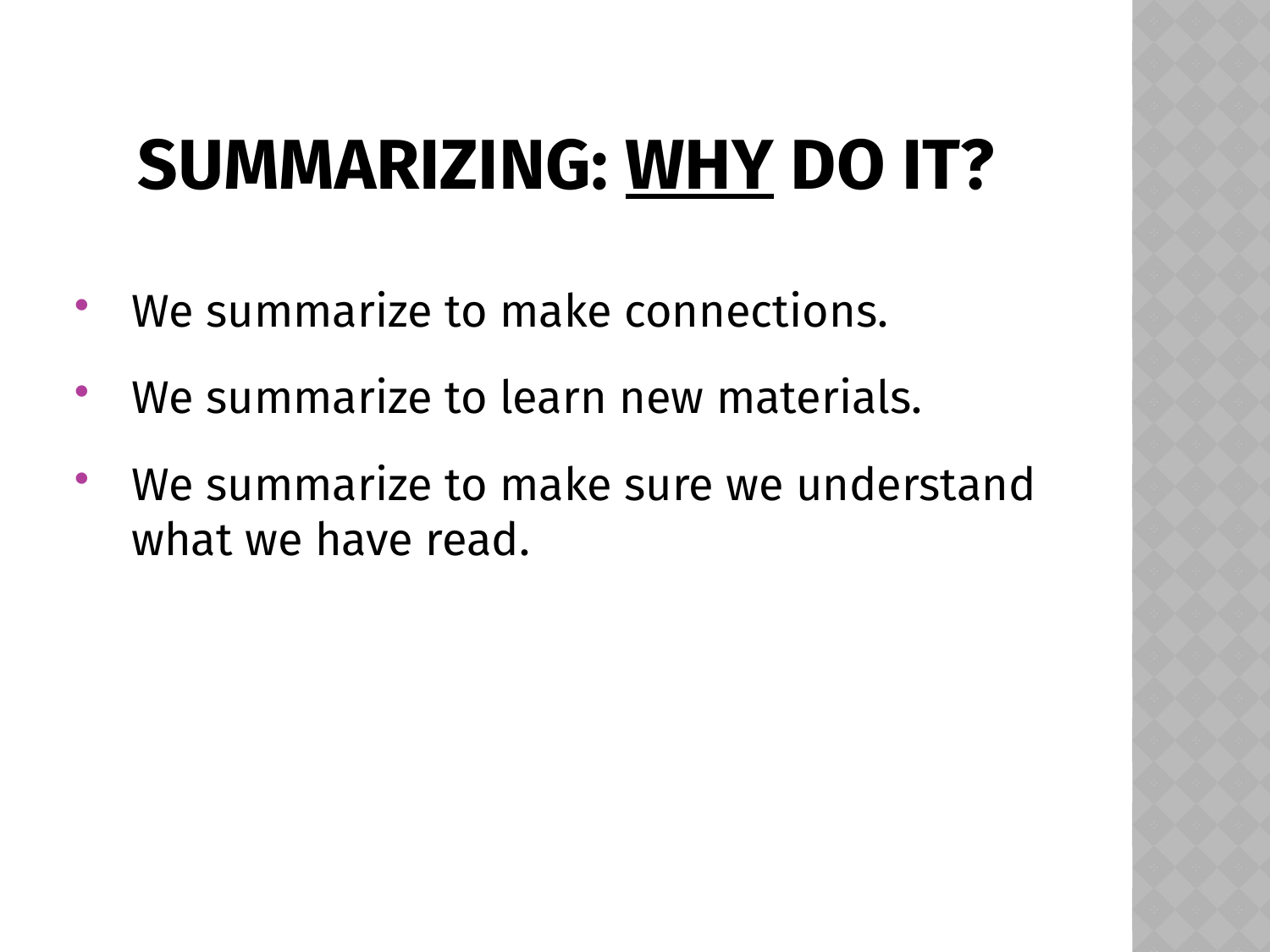

# Summarizing: Why do it?
We summarize to make connections.
We summarize to learn new materials.
We summarize to make sure we understand what we have read.